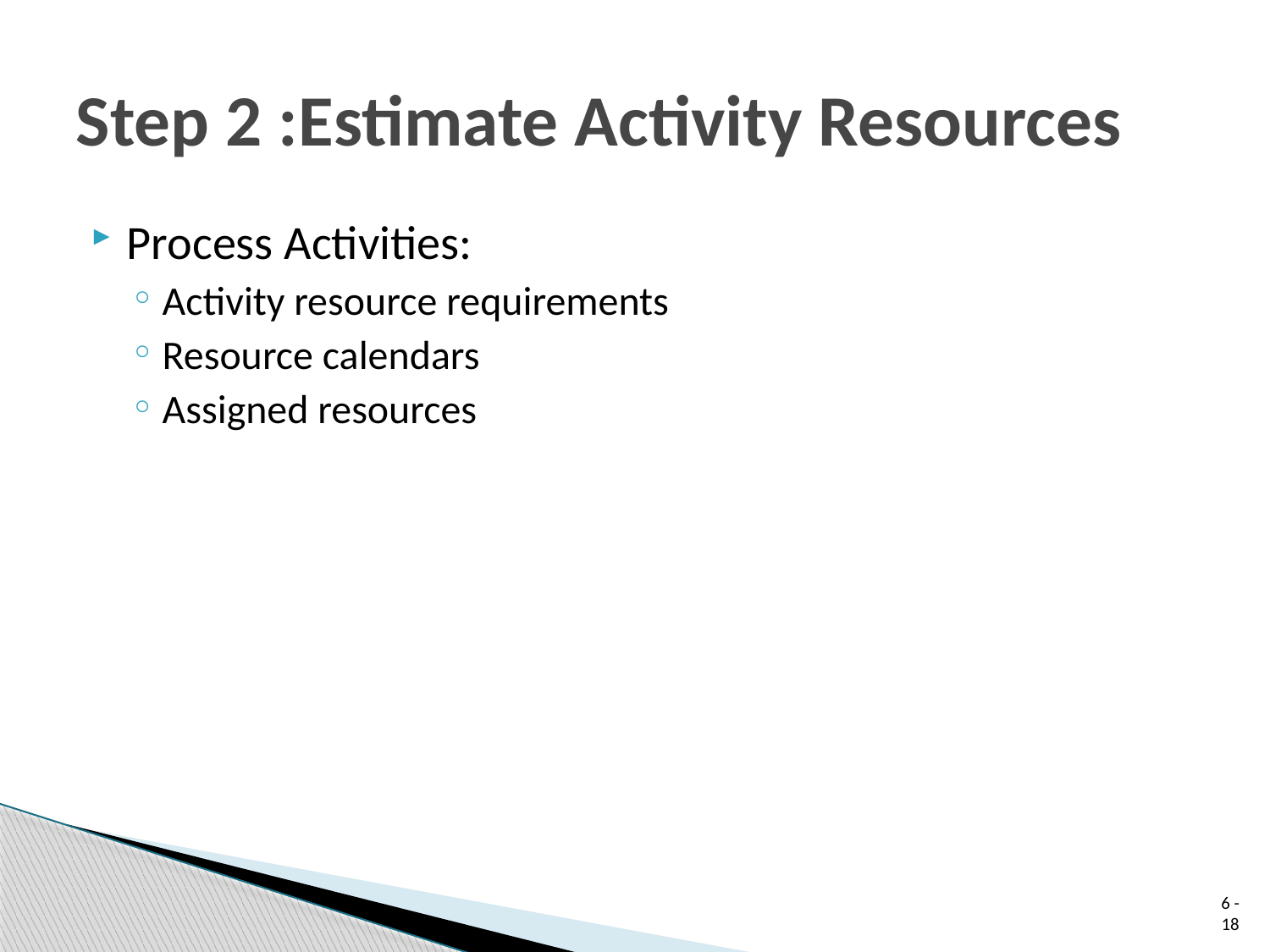

# Step 2 :Estimate Activity Resources
Process Activities:
Activity resource requirements
Resource calendars
Assigned resources

 6 - 18